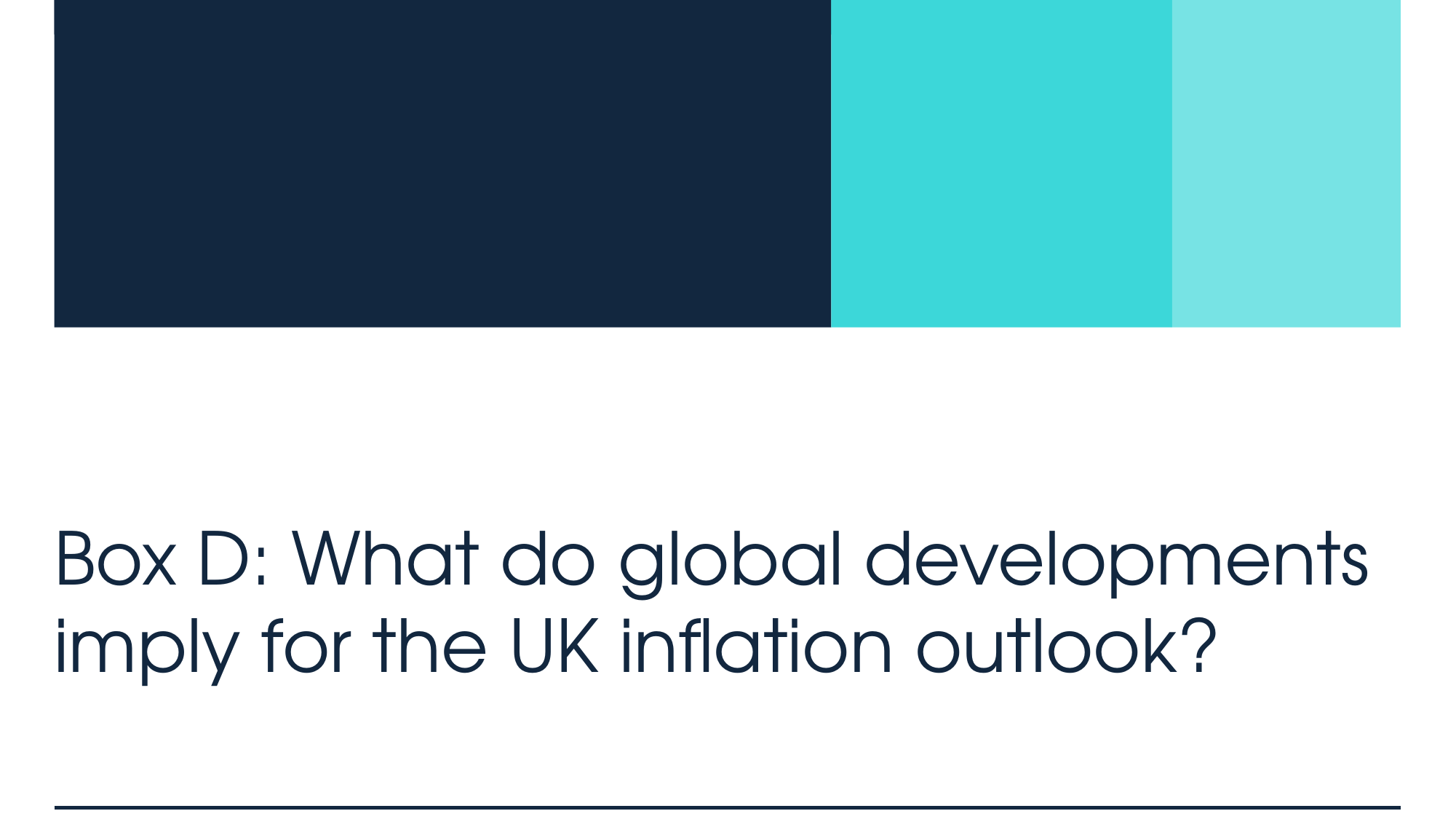

Box D: What do global developments imply for the UK inflation outlook?